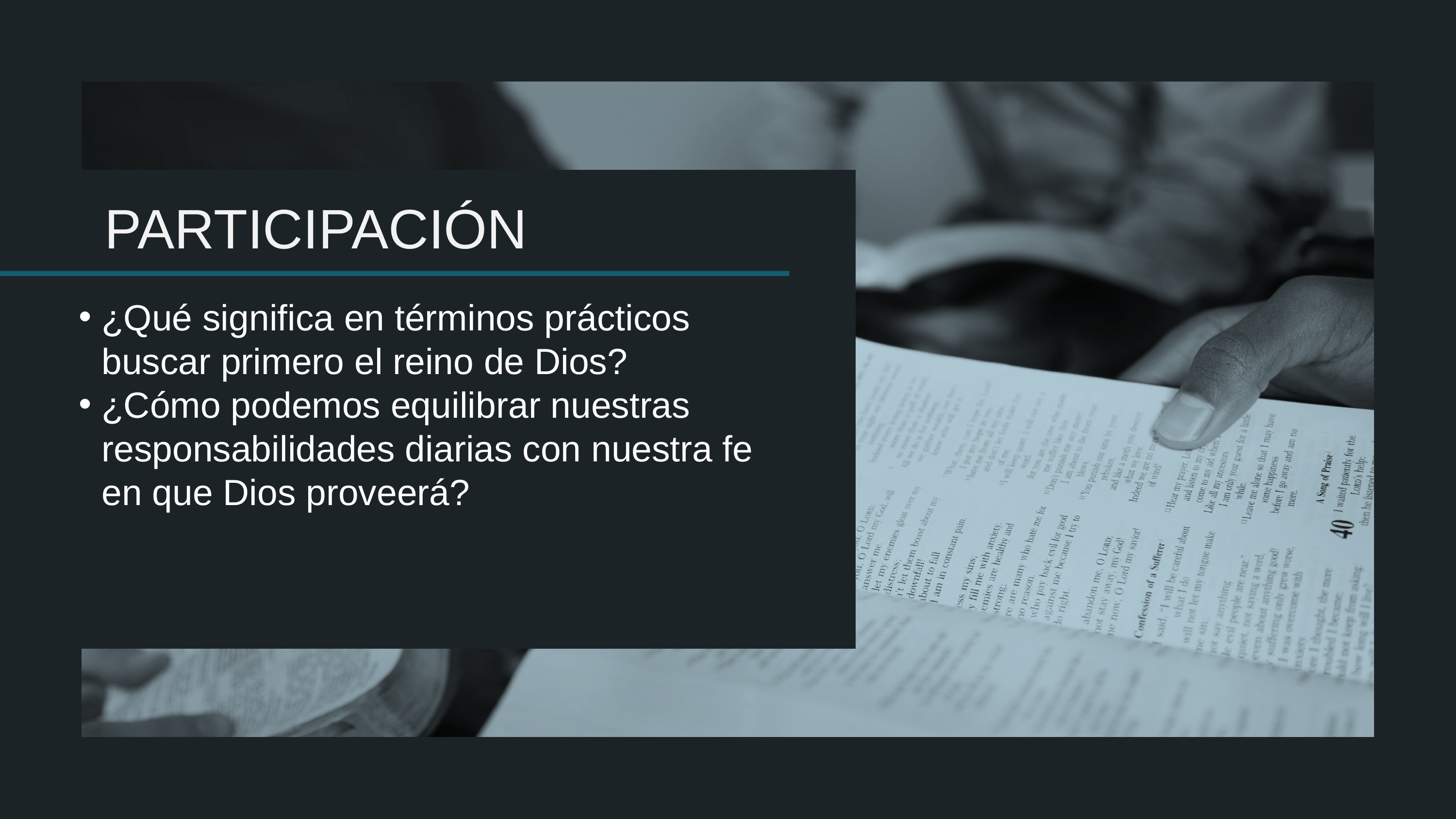

¿Qué significa en términos prácticos buscar primero el reino de Dios?
¿Cómo podemos equilibrar nuestras responsabilidades diarias con nuestra fe
en que Dios proveerá?